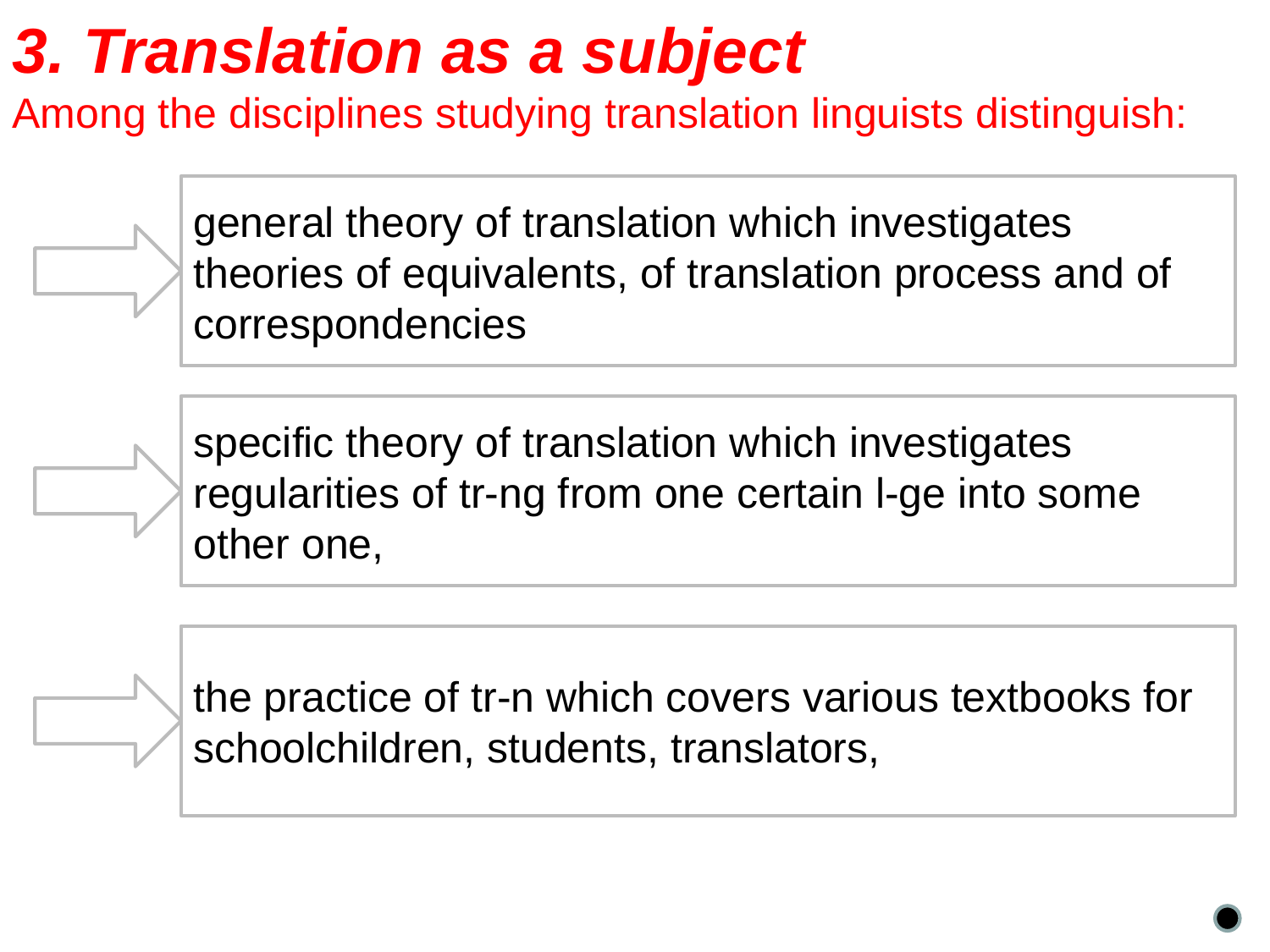

3. Translation as a subject
Among the disciplines studying translation linguists distinguish:

general theory of translation which investigates theories of equivalents, of translation process and of correspondencies

specific theory of translation which investigates regularities of tr-ng from one certain l-ge into some other one,

the practice of tr-n which covers various textbooks for schoolchildren, students, translators,